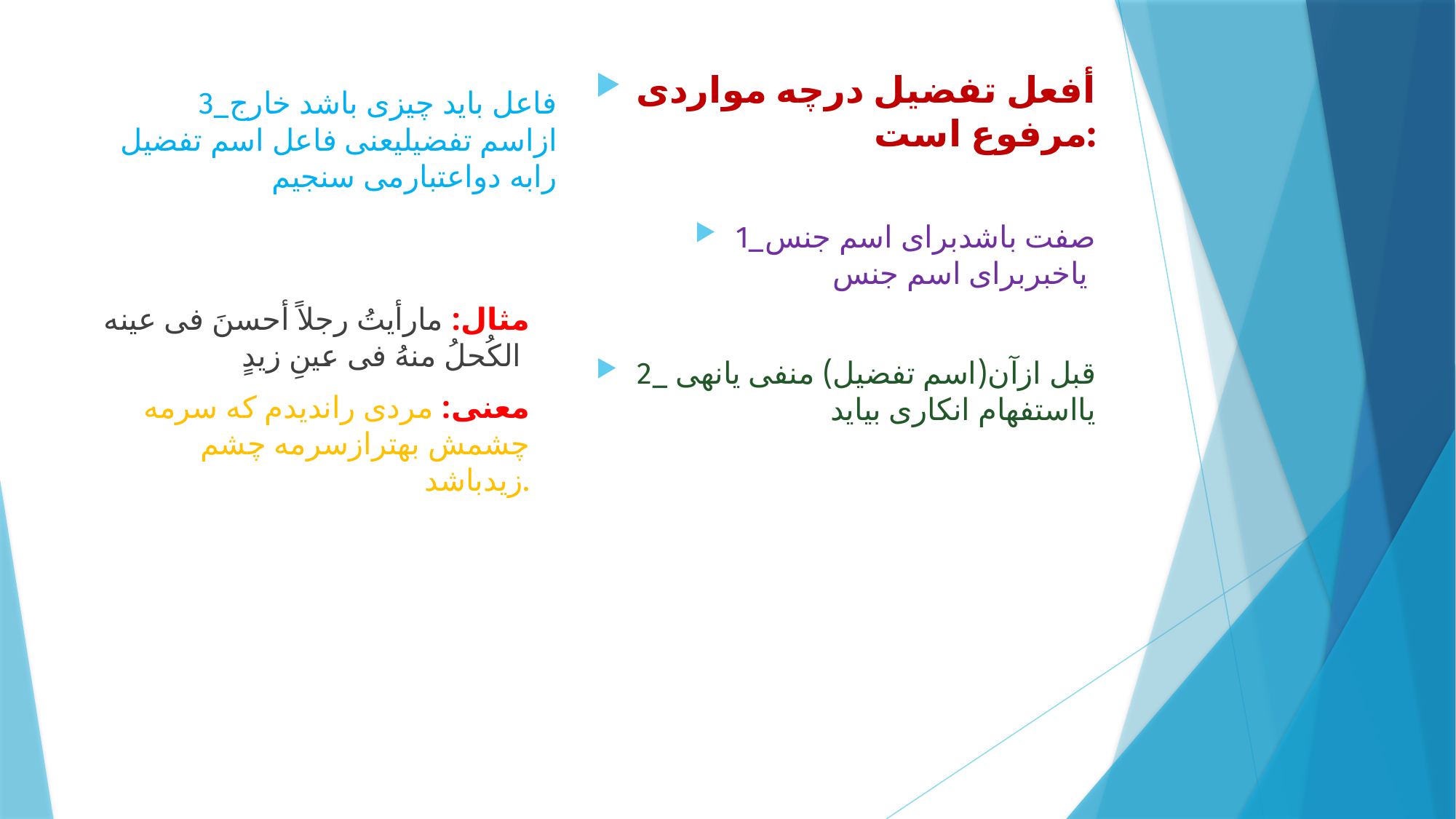

# 3_فاعل باید چیزی باشد خارج ازاسم تفضیلیعنی فاعل اسم تفضیل رابه دواعتبارمی سنجیم
أفعل تفضیل درچه مواردی مرفوع است:

1_صفت باشدبرای اسم جنس یاخبربرای اسم جنس

2_قبل ازآن(اسم تفضیل) منفی یانهی  یااستفهام انکاری بیاید

مثال: مارأیتُ رجلاً أحسنَ فی عینه الکُحلُ منهُ فی عینِ زیدٍ
معنی: مردی راندیدم که سرمه چشمش بهترازسرمه چشم زیدباشد.